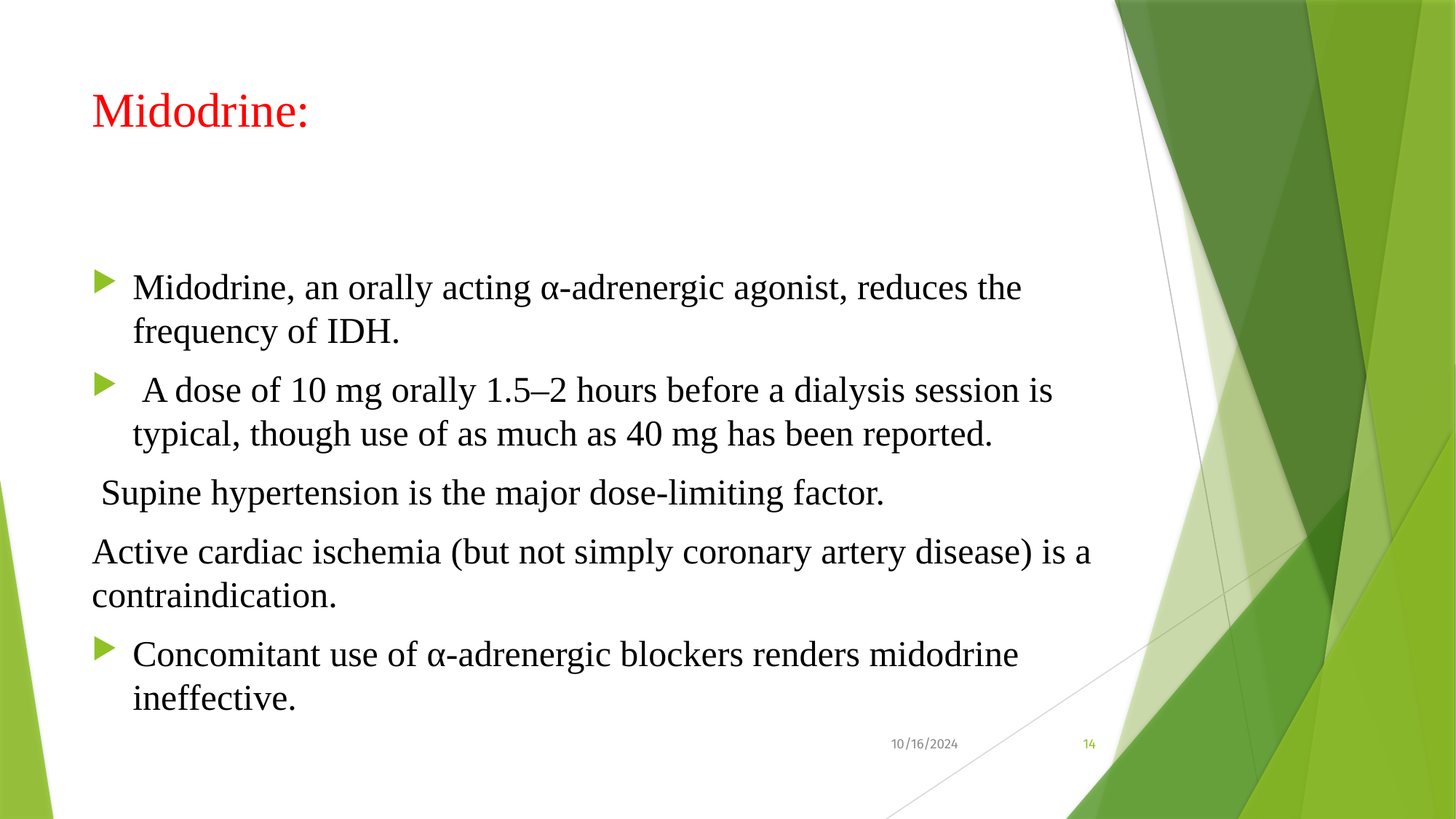

# Midodrine:
Midodrine, an orally acting α-adrenergic agonist, reduces the frequency of IDH.
 A dose of 10 mg orally 1.5–2 hours before a dialysis session is typical, though use of as much as 40 mg has been reported.
 Supine hypertension is the major dose-limiting factor.
Active cardiac ischemia (but not simply coronary artery disease) is a contraindication.
Concomitant use of α-adrenergic blockers renders midodrine ineffective.
10/16/2024
14